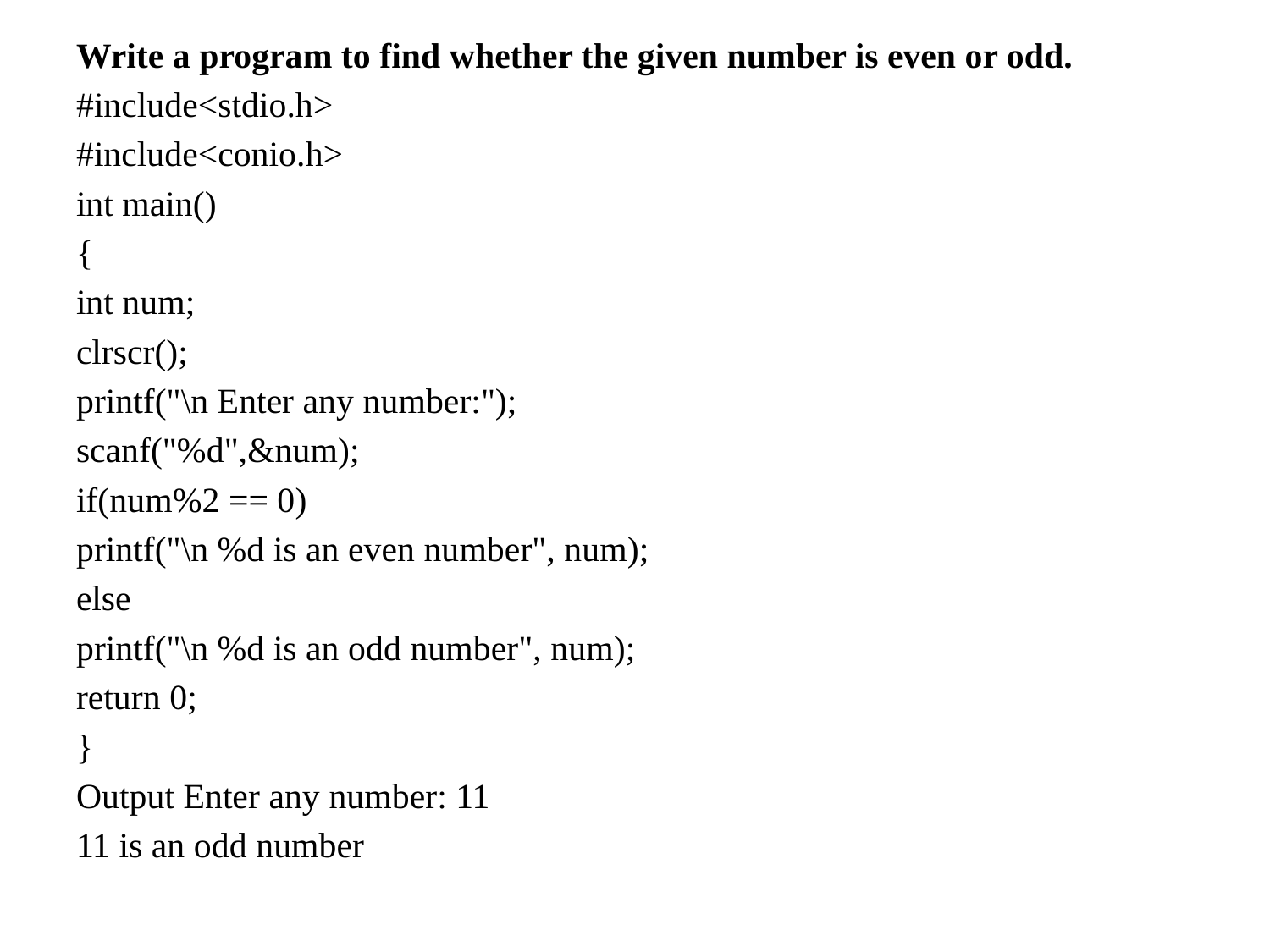

Write a program to find whether the given number is even or odd.
#include<stdio.h>
#include<conio.h>
int main()
{
int num;
clrscr();
printf("\n Enter any number:");
scanf("%d",&num);
if(num%2 == 0)
printf("\n %d is an even number", num);
else
printf("\n %d is an odd number", num);
return 0;
}
Output Enter any number: 11
11 is an odd number